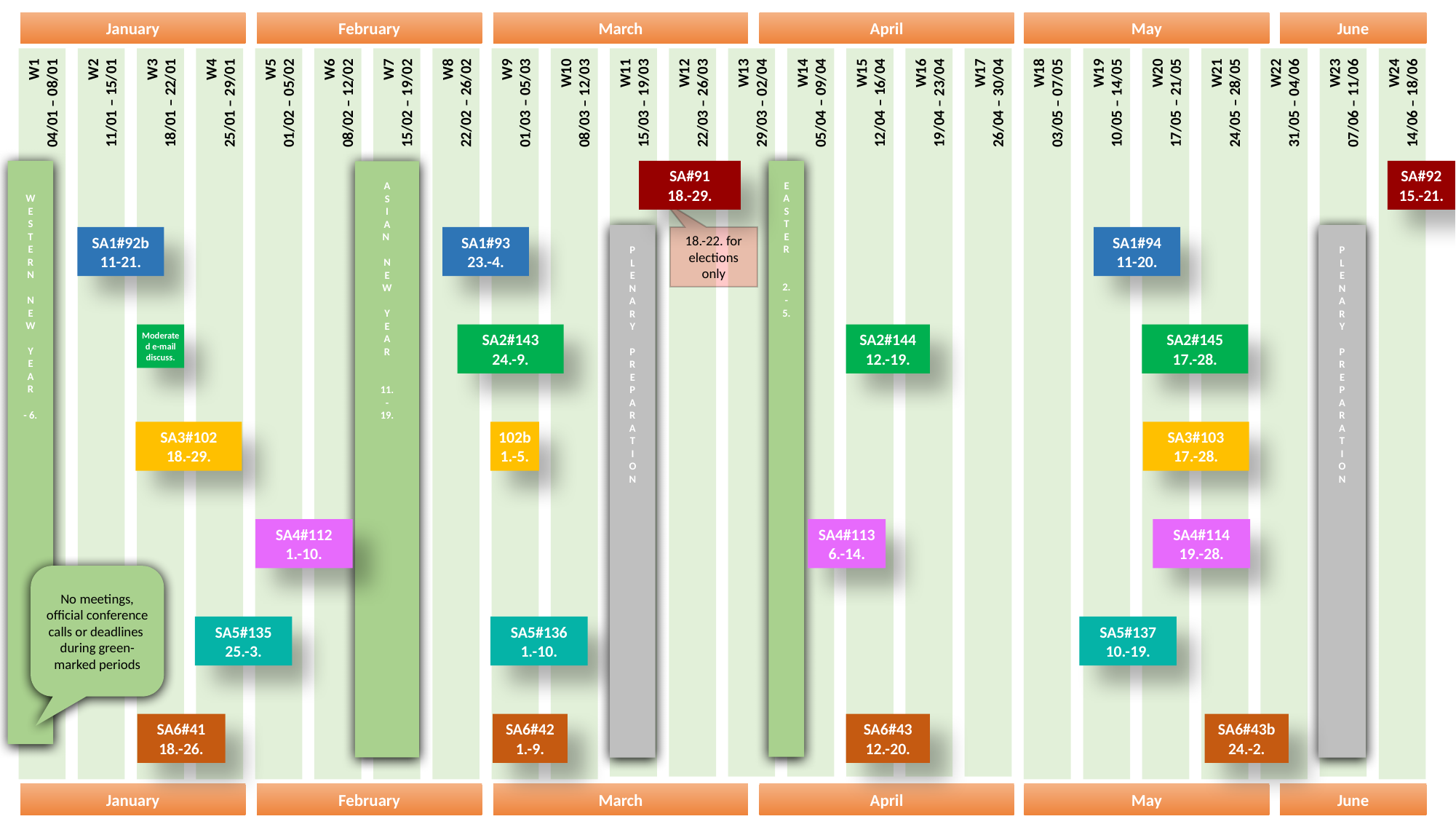

January
February
March
April
May
June

W
E
S
T
E
R
N

N
E
W

Y
E
A
R

- 6.

SA#91
18.-29.
SA#92
15.-21.

E
A
S
T
E
R

2.
-
5.

A
S
I
A
N

N
E
W

Y
E
A
R

11.
-
19.

P
L
E
N
A
R
Y

P
R
E
P
A
R
A
T
I
O
N

P
L
E
N
A
R
Y

P
R
E
P
A
R
A
T
I
O
N

SA1#92b
11-21.
SA1#93
23.-4.
SA1#94
11-20.
18.-22. for elections only
Moderated e-mail discuss.
SA2#143
24.-9.
SA2#144
12.-19.
SA2#145
17.-28.
W23
07/06 – 11/06
W11
15/03 – 19/03
W12
22/03 – 26/03
W13
29/03 – 02/04
W14
05/04 – 09/04
W16
19/04 – 23/04
W17
26/04 – 30/04
W15
12/04 – 16/04
W24
14/06 – 18/06
W18
03/05 – 07/05
W19
10/05 – 14/05
W20
17/05 – 21/05
W21
24/05 – 28/05
W22
31/05 – 04/06
W7
15/02 – 19/02
W8
22/02 – 26/02
W9
01/03 – 05/03
W10
08/03 – 12/03
W1
04/01 – 08/01
W4
25/01 – 29/01
W5
01/02 – 05/02
W6
08/02 – 12/02
W2
11/01 – 15/01
W3
18/01 – 22/01
SA3#102
18.-29.
102b
1.-5.
SA3#103
17.-28.
SA4#112
1.-10.
SA4#113
6.-14.
SA4#114
19.-28.
No meetings, official conference calls or deadlines  during green-marked periods
SA5#135
25.-3.
SA5#136
1.-10.
SA5#137
10.-19.
SA6#41
18.-26.
SA6#42
1.-9.
SA6#43
12.-20.
SA6#43b
24.-2.
January
February
March
April
May
June